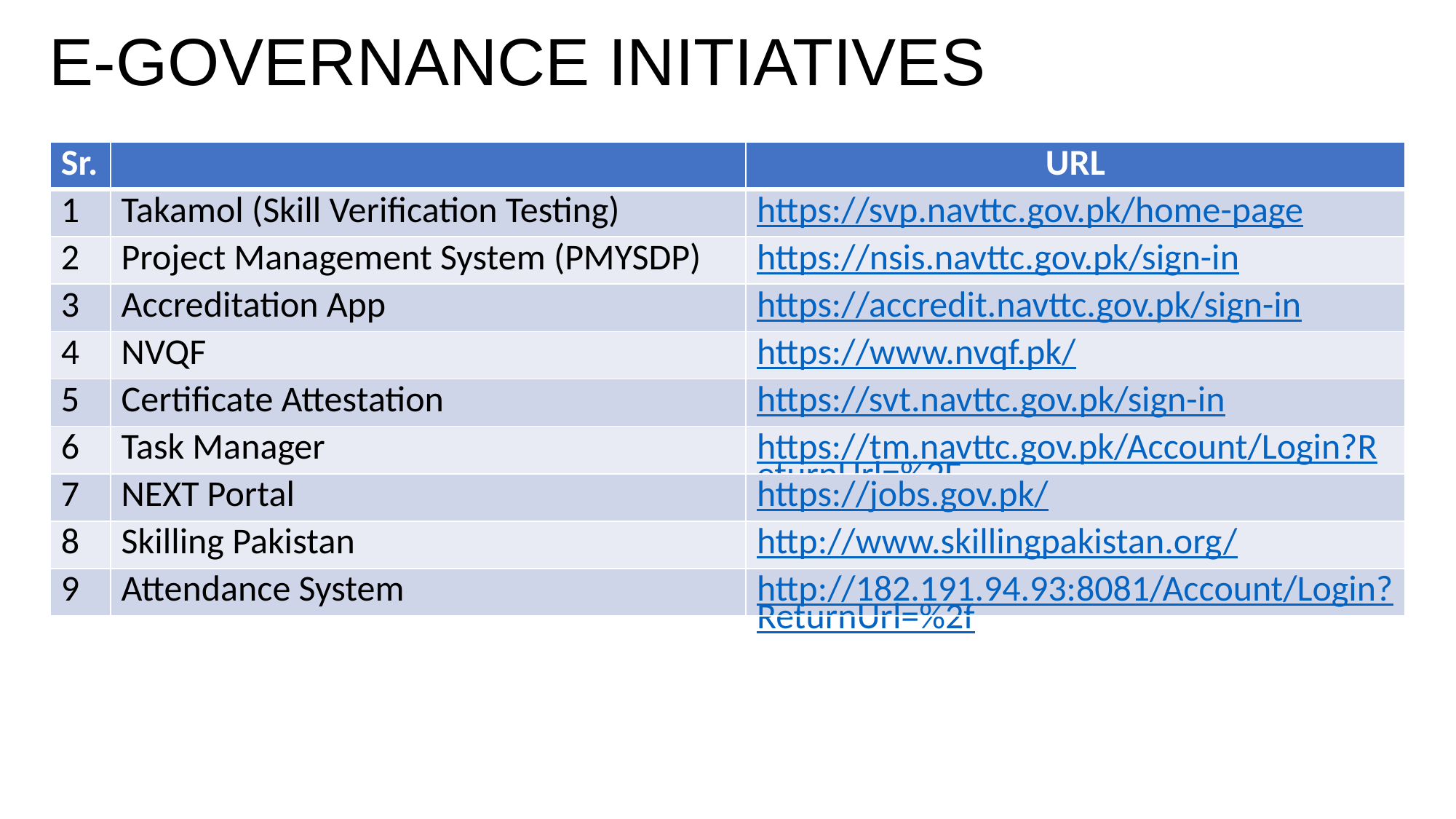

E-GOVERNANCE INITIATIVES
| Sr. |  | URL |
| --- | --- | --- |
| 1 | Takamol (Skill Verification Testing) | https://svp.navttc.gov.pk/home-page |
| 2 | Project Management System (PMYSDP) | https://nsis.navttc.gov.pk/sign-in |
| 3 | Accreditation App | https://accredit.navttc.gov.pk/sign-in |
| 4 | NVQF | https://www.nvqf.pk/ |
| 5 | Certificate Attestation | https://svt.navttc.gov.pk/sign-in |
| 6 | Task Manager | https://tm.navttc.gov.pk/Account/Login?ReturnUrl=%2F |
| 7 | NEXT Portal | https://jobs.gov.pk/ |
| 8 | Skilling Pakistan | http://www.skillingpakistan.org/ |
| 9 | Attendance System | http://182.191.94.93:8081/Account/Login?ReturnUrl=%2f |